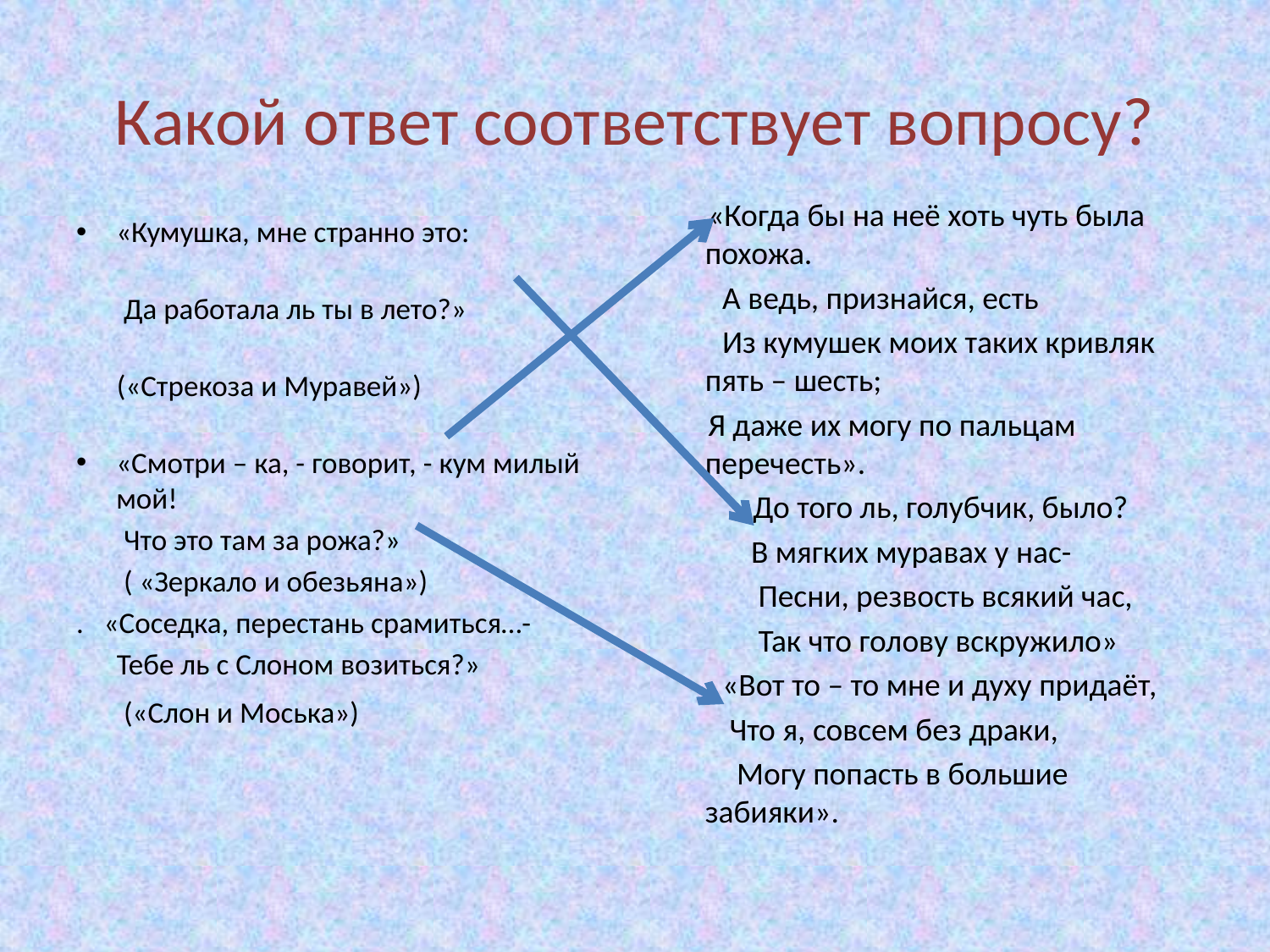

# Какой ответ соответствует вопросу?

«Кумушка, мне странно это:
       Да работала ль ты в лето?»
      («Стрекоза и Муравей»)
«Смотри – ка, - говорит, - кум милый мой!
       Что это там за рожа?»
       ( «Зеркало и обезьяна»)
.   «Соседка, перестань срамиться…-
      Тебе ль с Слоном возиться?»
       («Слон и Моська»)

       «Когда бы на неё хоть чуть была похожа.
         А ведь, признайся, есть
         Из кумушек моих таких кривляк пять – шесть;
       Я даже их могу по пальцам перечесть».
           «До того ль, голубчик, было?
             В мягких муравах у нас-
              Песни, резвость всякий час,
              Так что голову вскружило»
         «Вот то – то мне и духу придаёт,
          Что я, совсем без драки,
           Могу попасть в большие забияки».